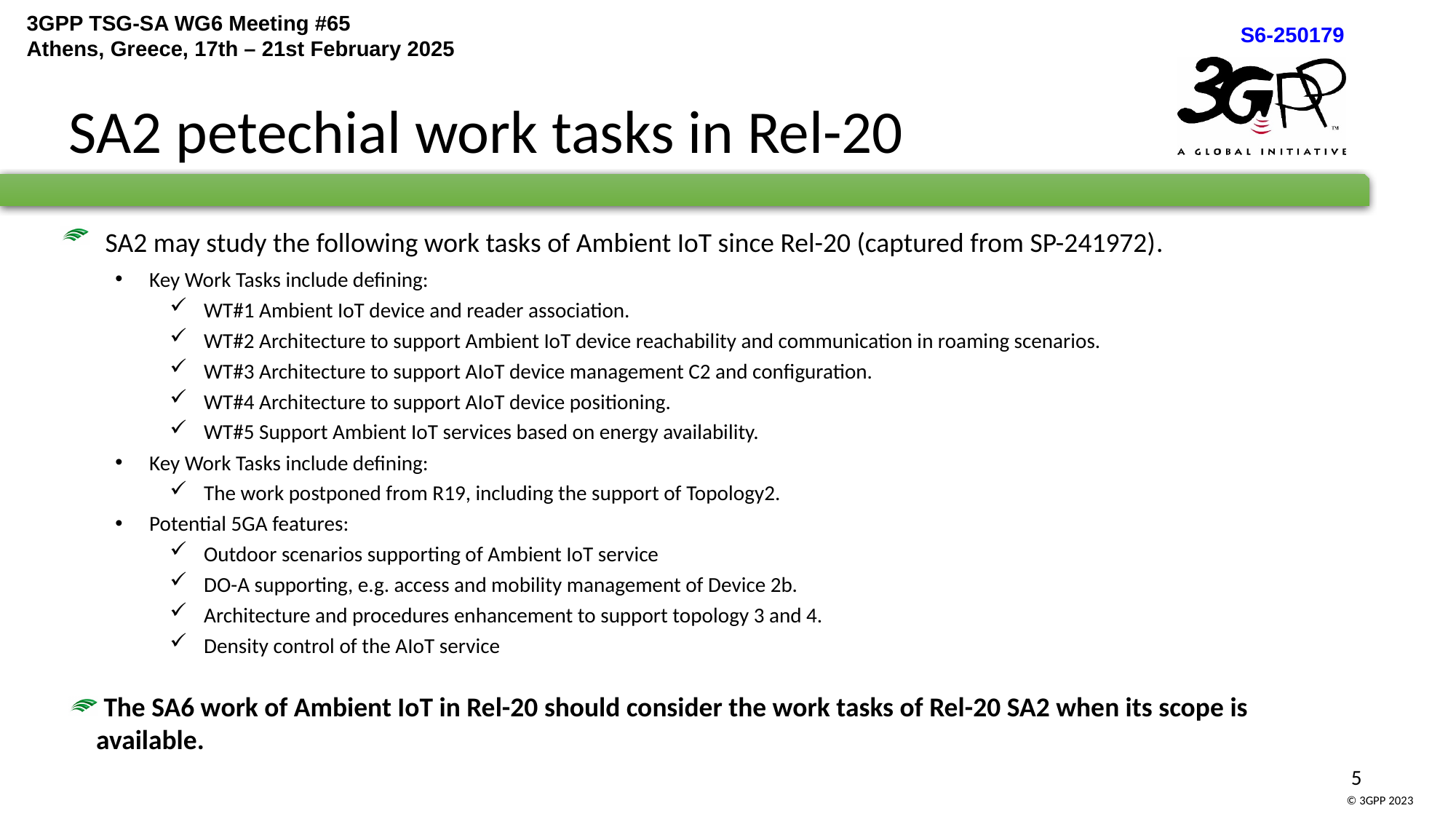

SA2 petechial work tasks in Rel-20
  SA2 may study the following work tasks of Ambient IoT since Rel-20 (captured from SP-241972).
Key Work Tasks include defining:
WT#1 Ambient IoT device and reader association.
WT#2 Architecture to support Ambient IoT device reachability and communication in roaming scenarios.
WT#3 Architecture to support AIoT device management C2 and configuration.
WT#4 Architecture to support AIoT device positioning.
WT#5 Support Ambient IoT services based on energy availability.
Key Work Tasks include defining:
The work postponed from R19, including the support of Topology2.
Potential 5GA features:
Outdoor scenarios supporting of Ambient IoT service
DO-A supporting, e.g. access and mobility management of Device 2b.
Architecture and procedures enhancement to support topology 3 and 4.
Density control of the AIoT service
 The SA6 work of Ambient IoT in Rel-20 should consider the work tasks of Rel-20 SA2 when its scope is available.